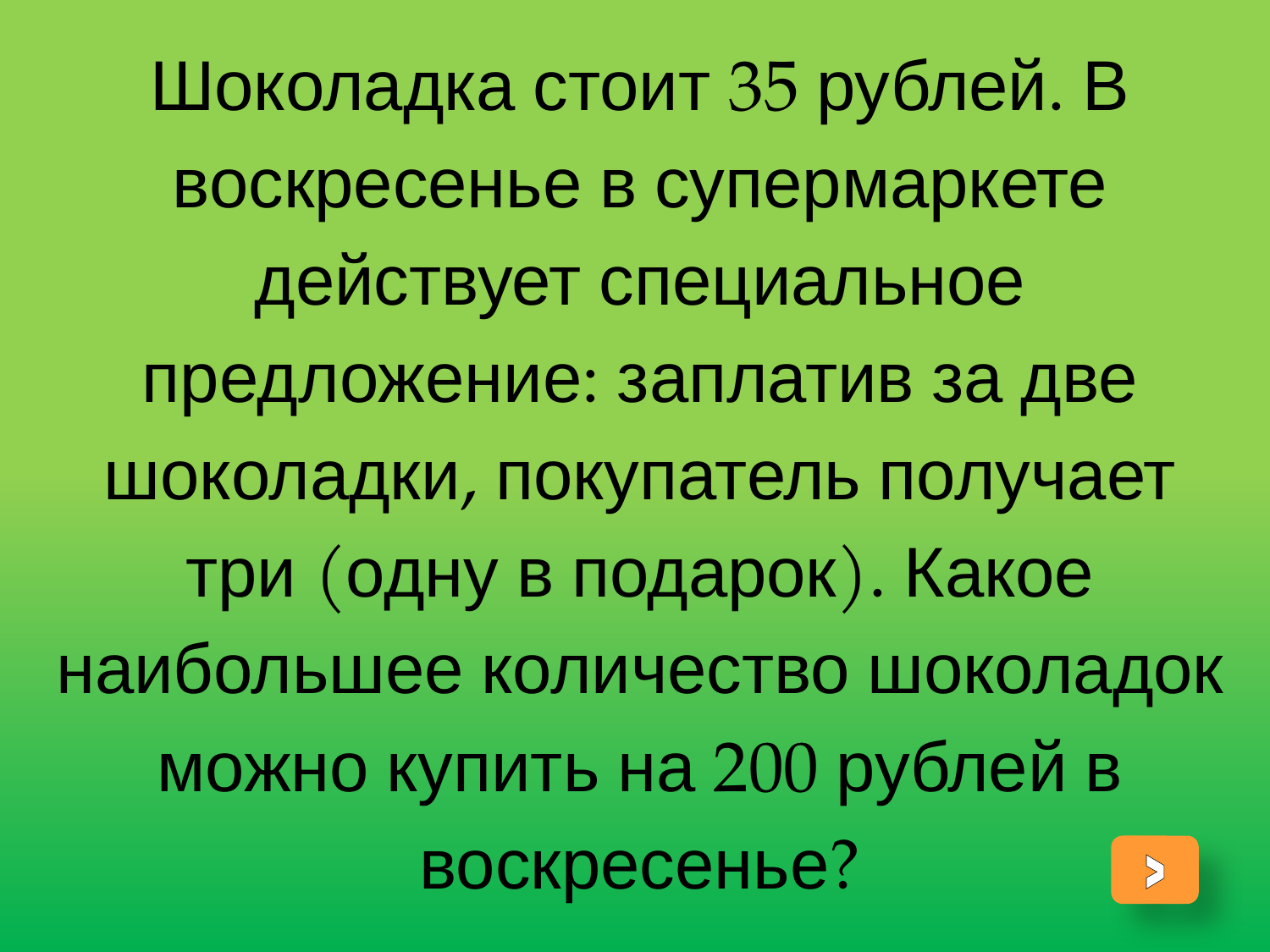

#
Шоколадка стоит 35 рублей. В воскресенье в супермаркете действует специальное предложение: заплатив за две шоколадки, покупатель получает три (одну в подарок). Какое наибольшее количество шоколадок можно купить на 200 рублей в воскресенье?
>